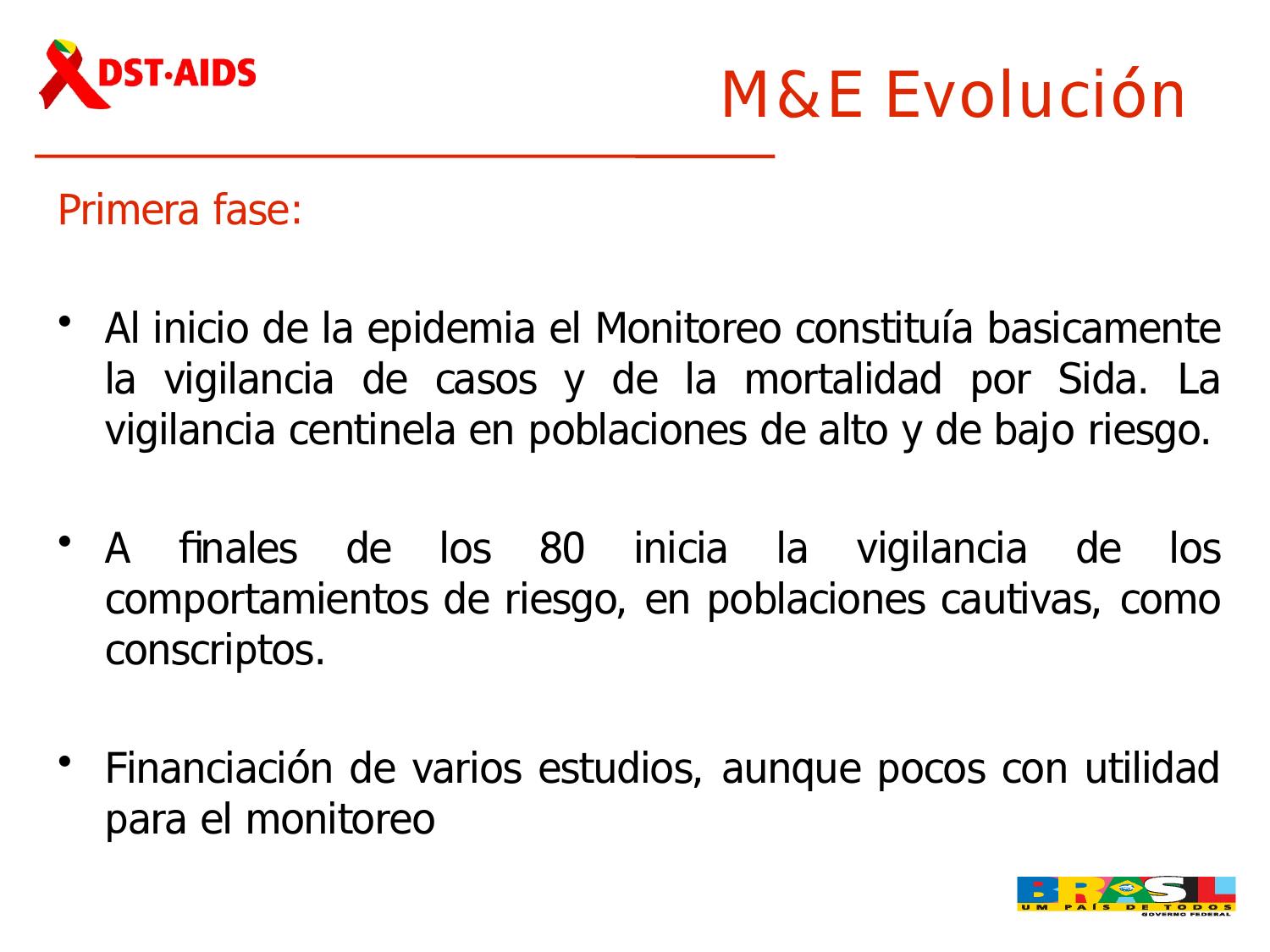

M&E Evolución
Primera fase:

Al inicio de la epidemia el Monitoreo constituía basicamente la vigilancia de casos y de la mortalidad por Sida. La vigilancia centinela en poblaciones de alto y de bajo riesgo.

A finales de los 80 inicia la vigilancia de los comportamientos de riesgo, en poblaciones cautivas, como conscriptos.

Financiación de varios estudios, aunque pocos con utilidad para el monitoreo